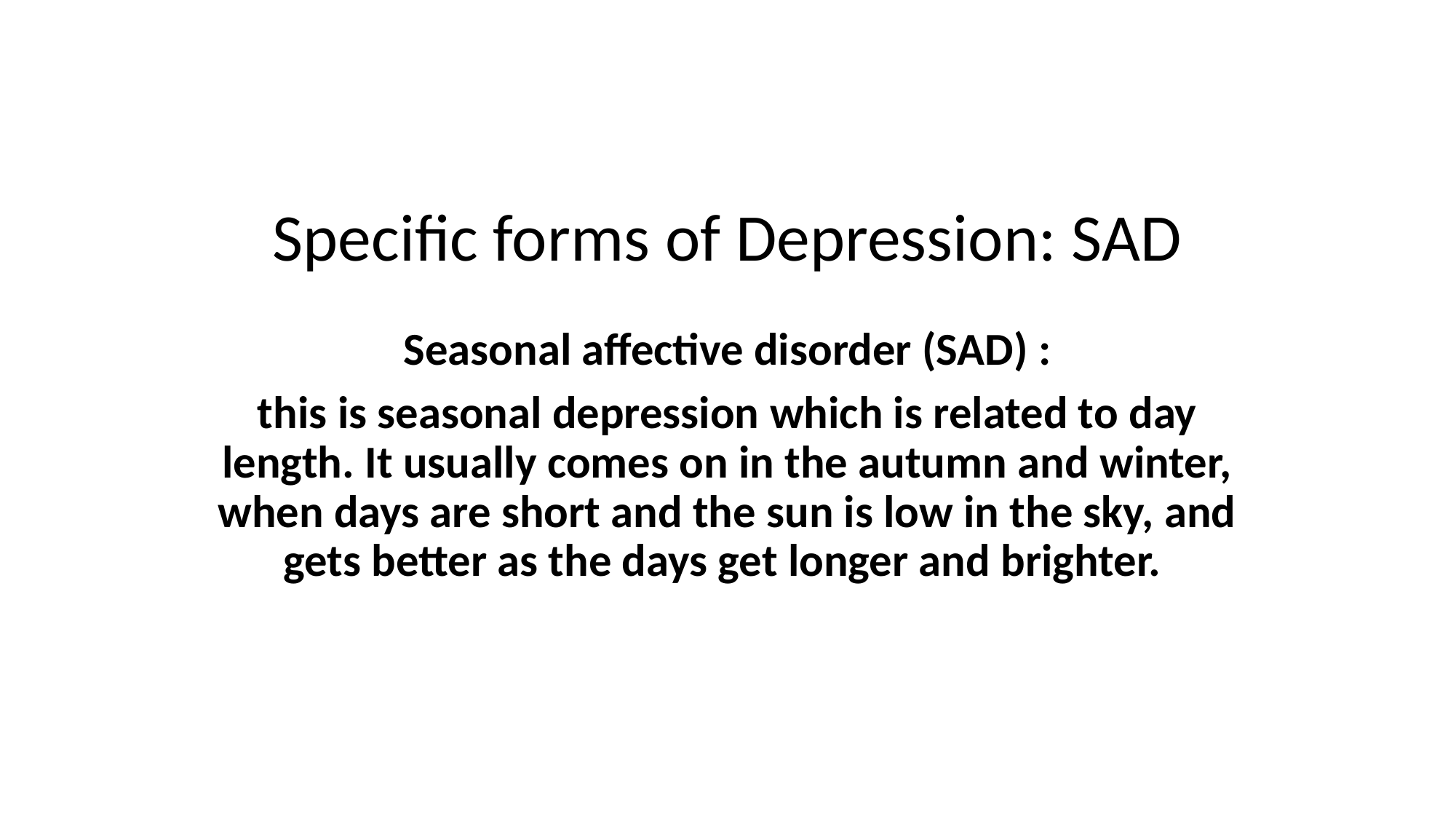

# Specific forms of Depression: SAD
Seasonal affective disorder (SAD) :
this is seasonal depression which is related to day length. It usually comes on in the autumn and winter, when days are short and the sun is low in the sky, and gets better as the days get longer and brighter.